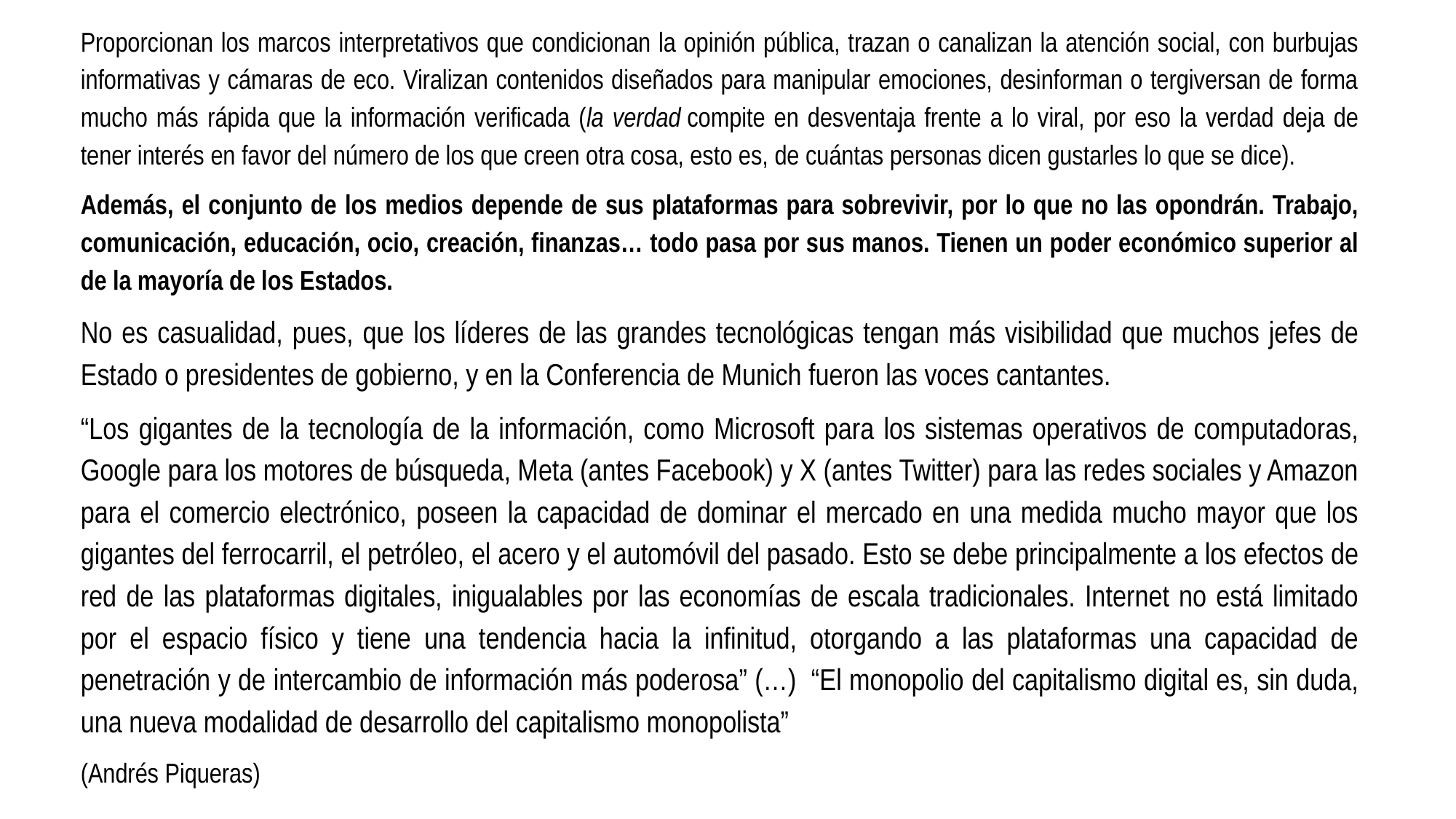

Proporcionan los marcos interpretativos que condicionan la opinión pública, trazan o canalizan la atención social, con burbujas informativas y cámaras de eco. Viralizan contenidos diseñados para manipular emociones, desinforman o tergiversan de forma mucho más rápida que la información verificada (la verdad compite en desventaja frente a lo viral, por eso la verdad deja de tener interés en favor del número de los que creen otra cosa, esto es, de cuántas personas dicen gustarles lo que se dice).
Además, el conjunto de los medios depende de sus plataformas para sobrevivir, por lo que no las opondrán. Trabajo, comunicación, educación, ocio, creación, finanzas… todo pasa por sus manos. Tienen un poder económico superior al de la mayoría de los Estados.
No es casualidad, pues, que los líderes de las grandes tecnológicas tengan más visibilidad que muchos jefes de Estado o presidentes de gobierno, y en la Conferencia de Munich fueron las voces cantantes.
“Los gigantes de la tecnología de la información, como Microsoft para los sistemas operativos de computadoras, Google para los motores de búsqueda, Meta (antes Facebook) y X (antes Twitter) para las redes sociales y Amazon para el comercio electrónico, poseen la capacidad de dominar el mercado en una medida mucho mayor que los gigantes del ferrocarril, el petróleo, el acero y el automóvil del pasado. Esto se debe principalmente a los efectos de red de las plataformas digitales, inigualables por las economías de escala tradicionales. Internet no está limitado por el espacio físico y tiene una tendencia hacia la infinitud, otorgando a las plataformas una capacidad de penetración y de intercambio de información más poderosa” (…)  “El monopolio del capitalismo digital es, sin duda, una nueva modalidad de desarrollo del capitalismo monopolista”
(Andrés Piqueras)